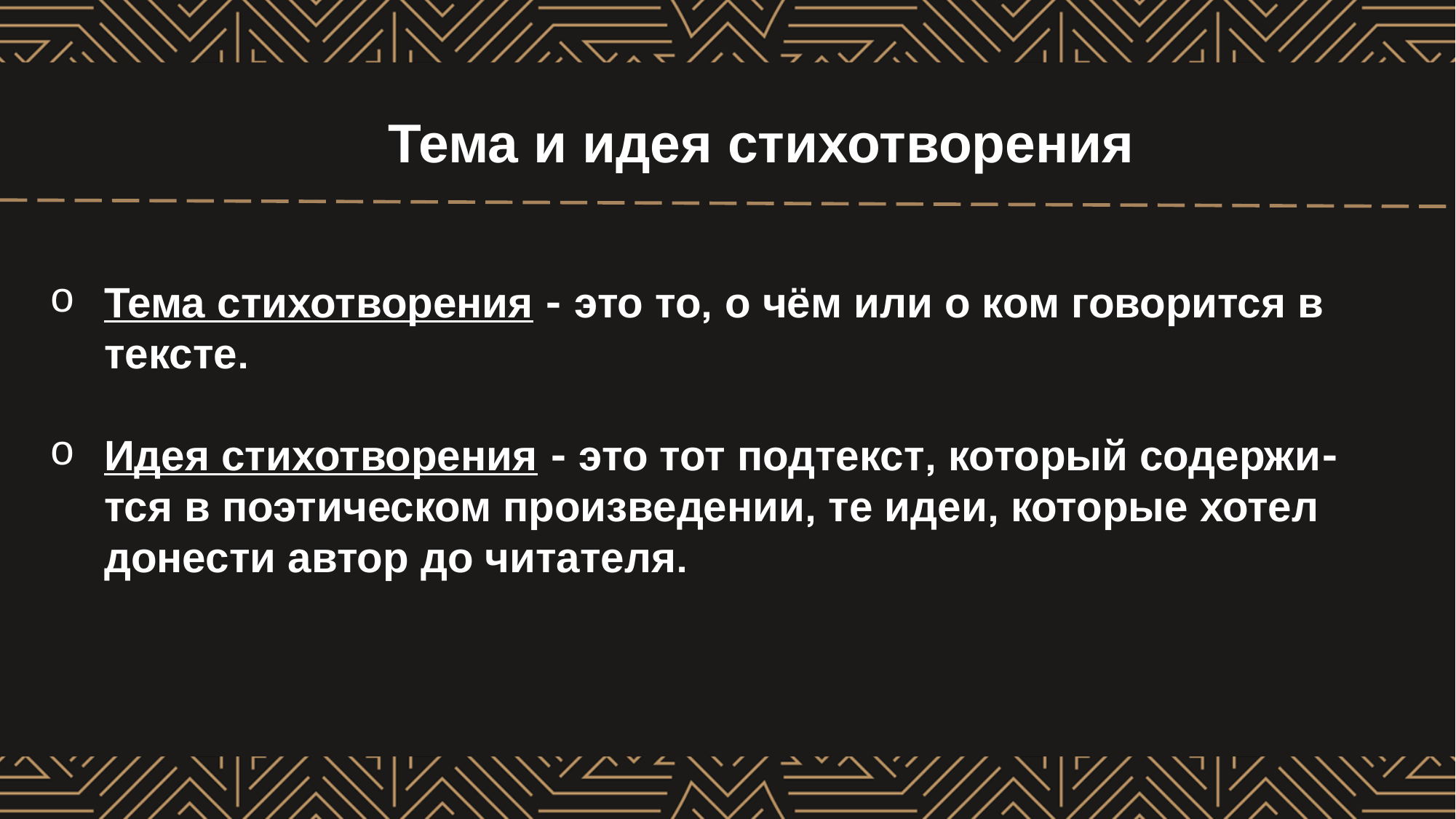

Тема и идея стихотворения
Тема стихотворения - это то, о чём или о ком говорится в  тексте.

Идея стихотворения - это тот подтекст, который содержи-тся в поэтическом произведении, те идеи, которые хотел  донести автор до читателя.